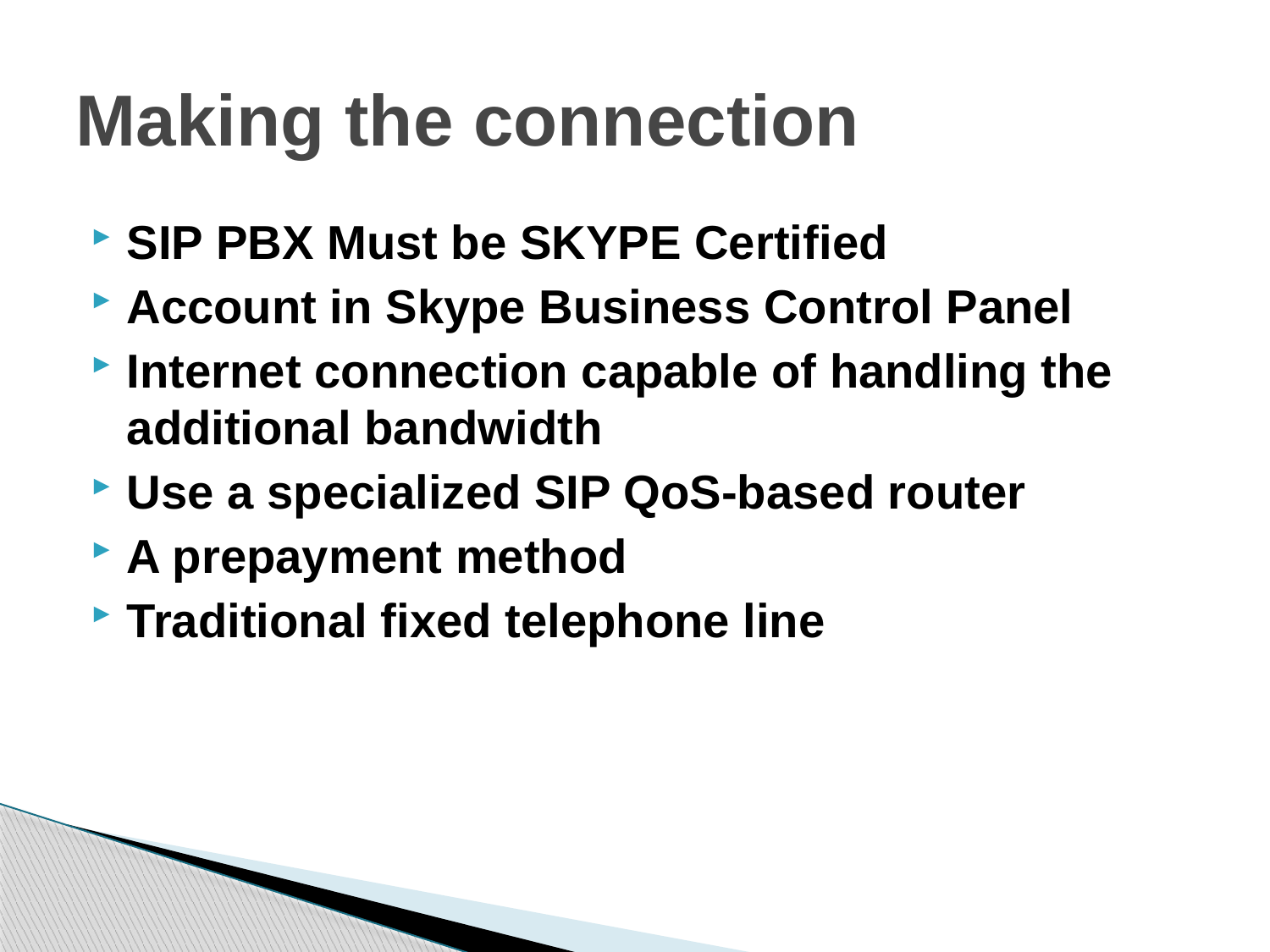

# Making the connection
SIP PBX Must be SKYPE Certified
Account in Skype Business Control Panel
Internet connection capable of handling the additional bandwidth
Use a specialized SIP QoS-based router
A prepayment method
Traditional fixed telephone line